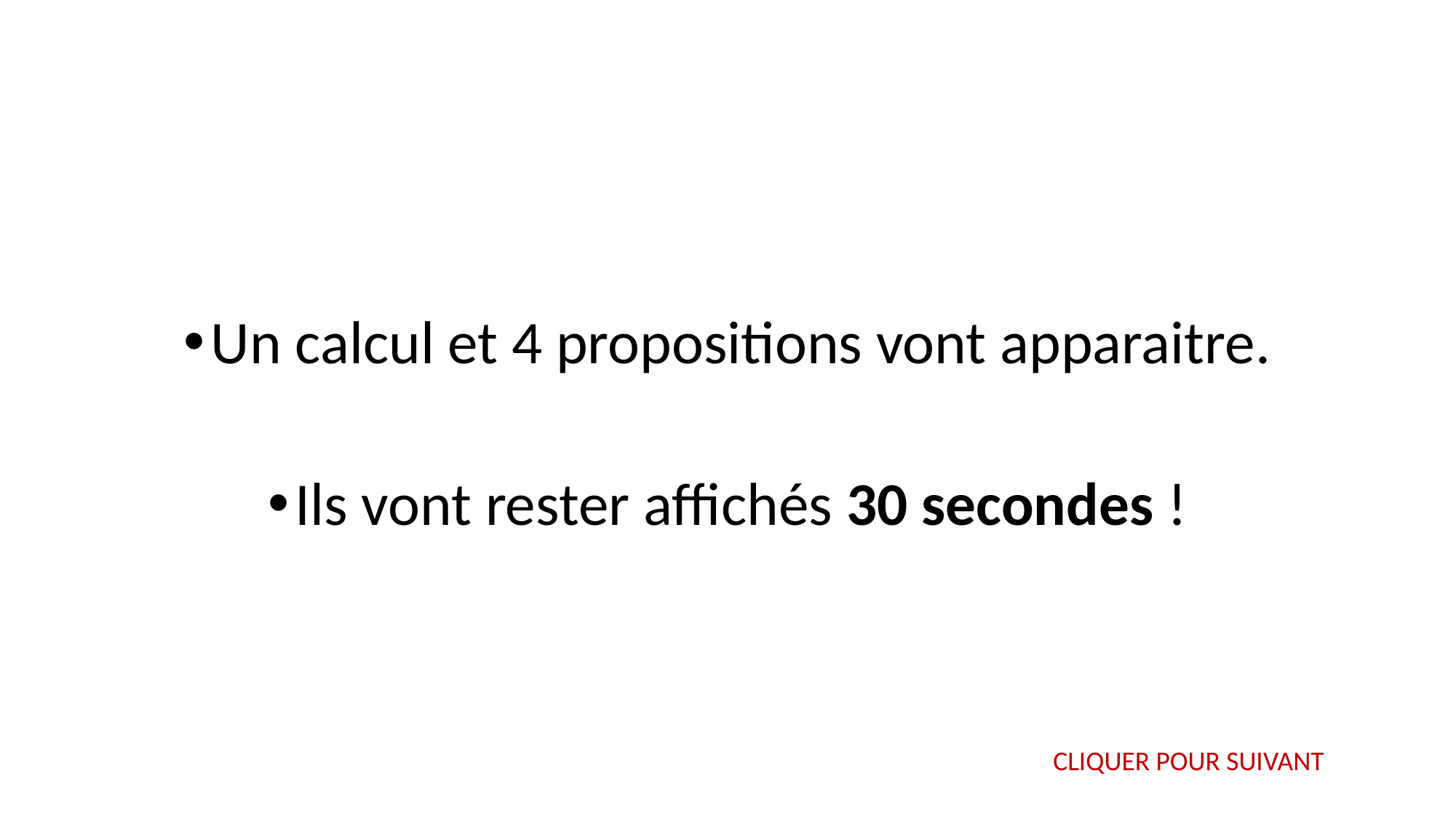

#

Un calcul et 4 propositions vont apparaitre.

Ils vont rester affichés 30 secondes !

CLIQUER POUR SUIVANT